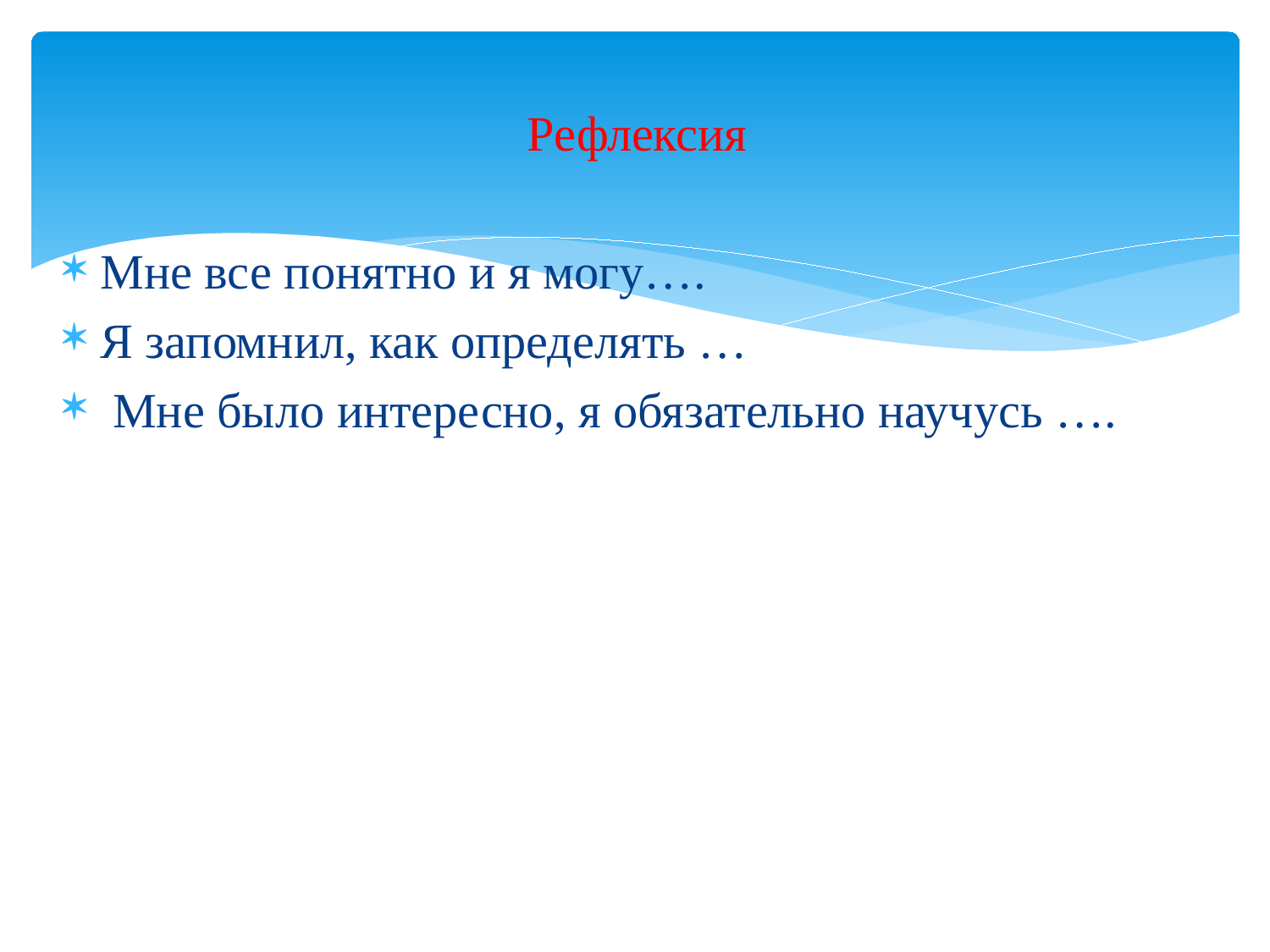

Рефлексия

Мне все понятно и я могу….
Я запомнил, как определять …
 Мне было интересно, я обязательно научусь ….